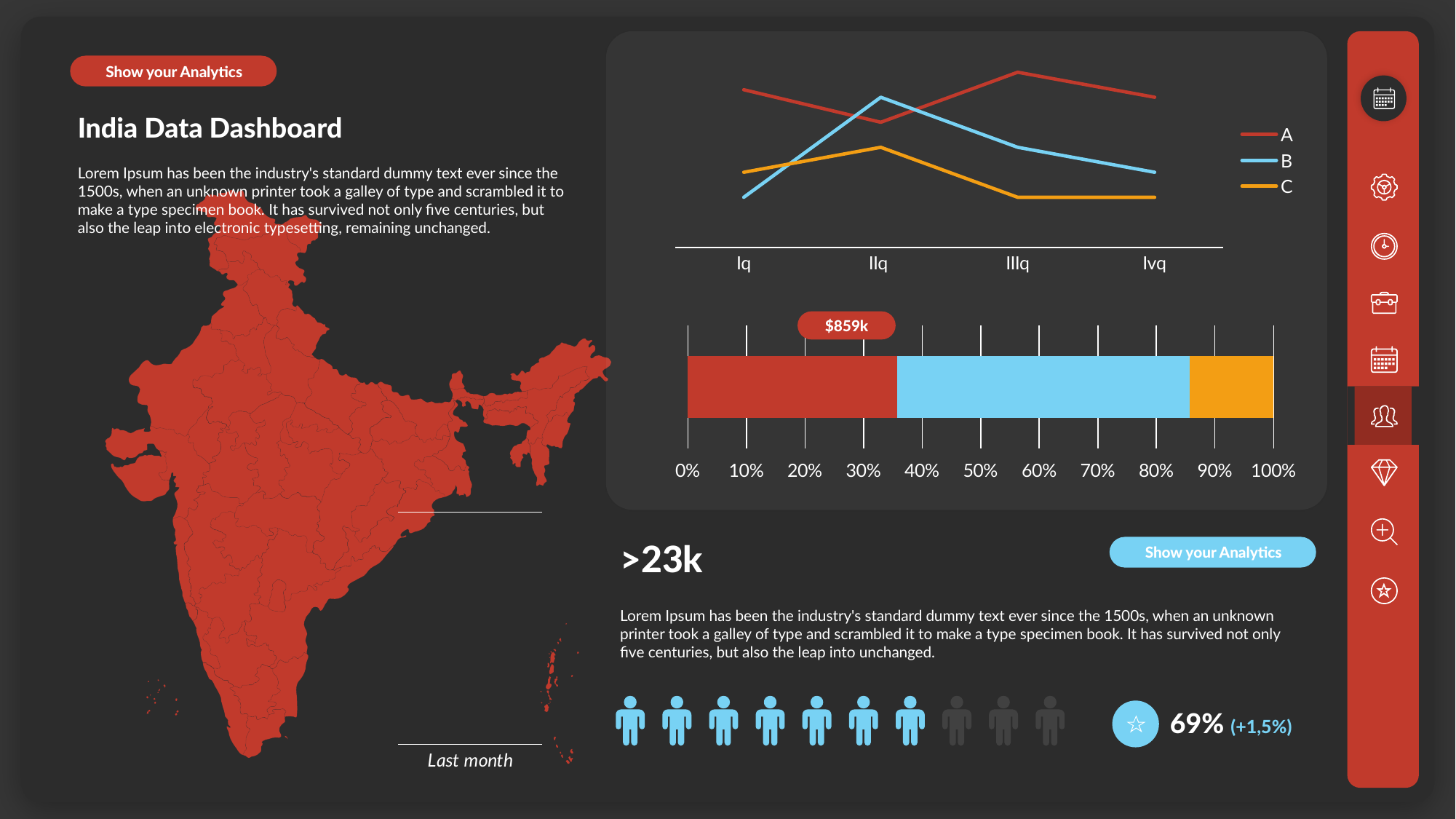

### Chart

| Category | A | B | C |
|---|---|---|---|
| Iq | 6.3 | 2.0 | 3.0 |
| IIq  | 5.0 | 6.0 | 4.0 |
| IIIq | 7.0 | 4.0 | 2.0 |
| Ivq | 6.0 | 3.0 | 2.0 |
Show your Analytics

India Data Dashboard
Lorem Ipsum has been the industry's standard dummy text ever since the 1500s, when an unknown printer took a galley of type and scrambled it to make a type specimen book. It has survived not only five centuries, but also the leap into electronic typesetting, remaining unchanged.

$859k

### Chart

| Category | Sales | Column1 | Column2 |
|---|---|---|---|
| Market Saze A | 5.0 | 7.0 | 2.0 |

### Chart

| Category | Actual | Planned |
|---|---|---|
| Last month | 1.0 | 1.0 |
>23k

Show your Analytics

Lorem Ipsum has been the industry's standard dummy text ever since the 1500s, when an unknown printer took a galley of type and scrambled it to make a type specimen book. It has survived not only five centuries, but also the leap into unchanged.

69% (+1,5%)